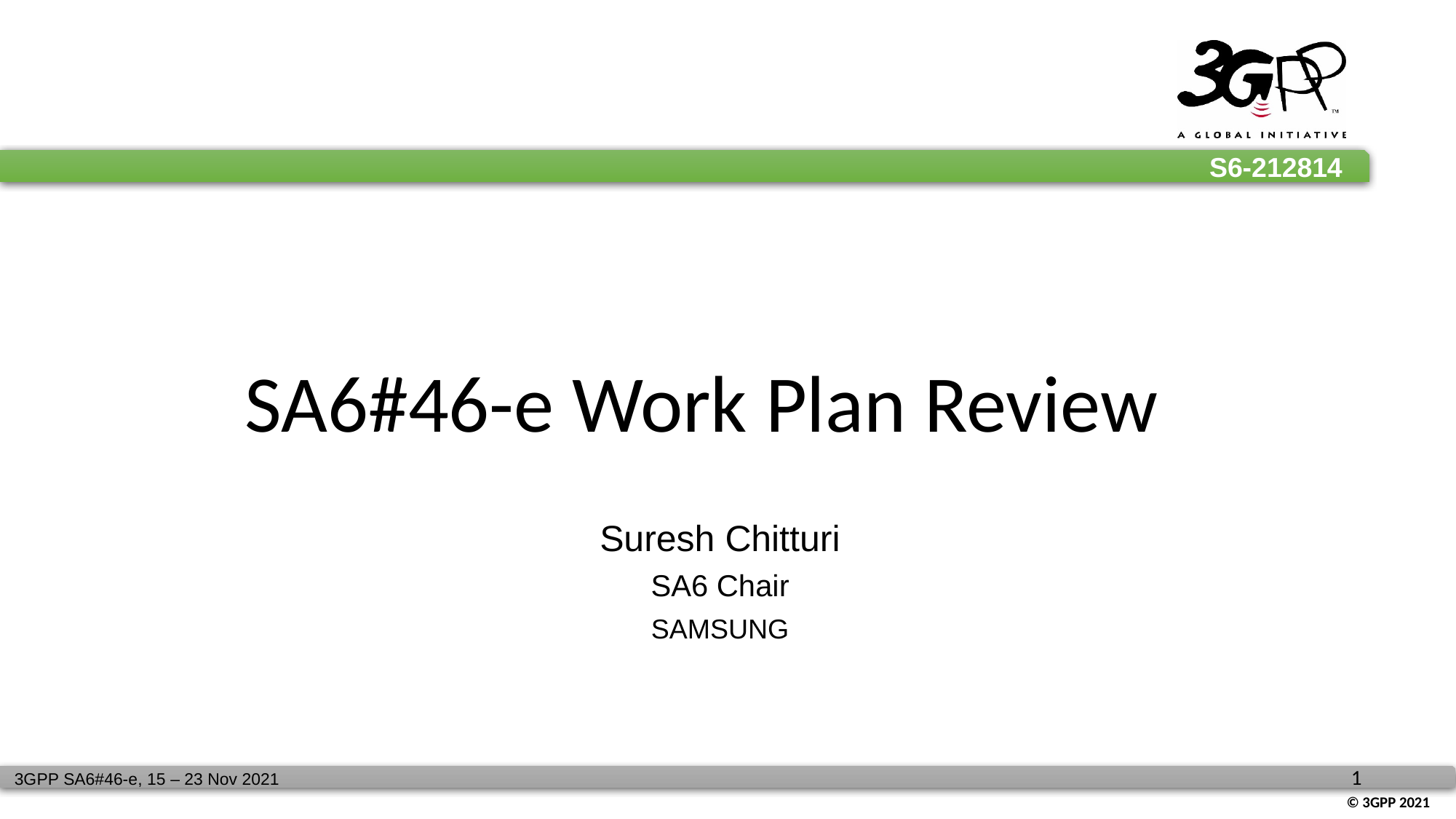

# SA6#46-e Work Plan Review
Suresh Chitturi
SA6 Chair
SAMSUNG